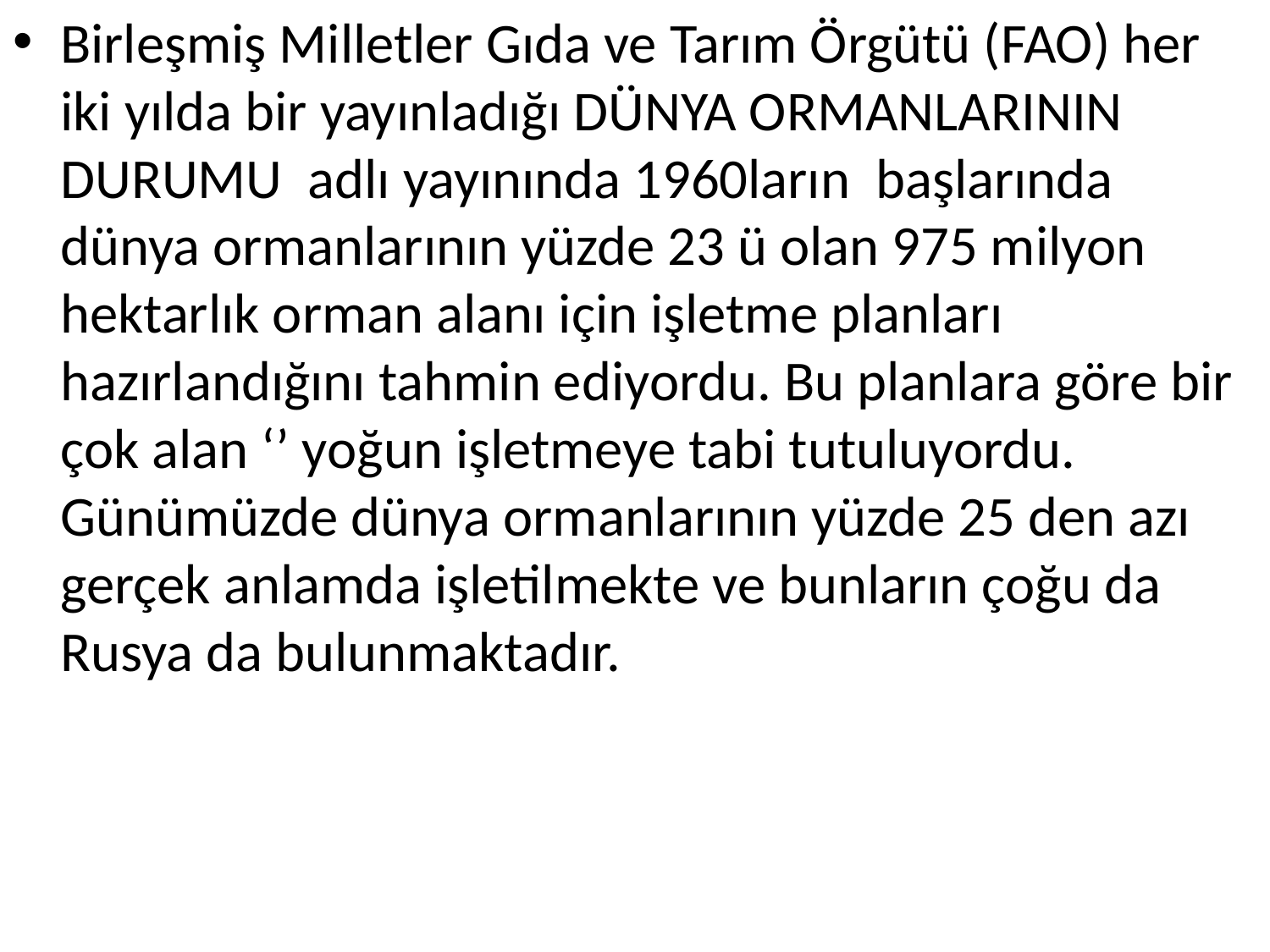

Birleşmiş Milletler Gıda ve Tarım Örgütü (FAO) her iki yılda bir yayınladığı DÜNYA ORMANLARININ DURUMU  adlı yayınında 1960ların  başlarında dünya ormanlarının yüzde 23 ü olan 975 milyon hektarlık orman alanı için işletme planları hazırlandığını tahmin ediyordu. Bu planlara göre bir çok alan ‘’ yoğun işletmeye tabi tutuluyordu. Günümüzde dünya ormanlarının yüzde 25 den azı gerçek anlamda işletilmekte ve bunların çoğu da  Rusya da bulunmaktadır.